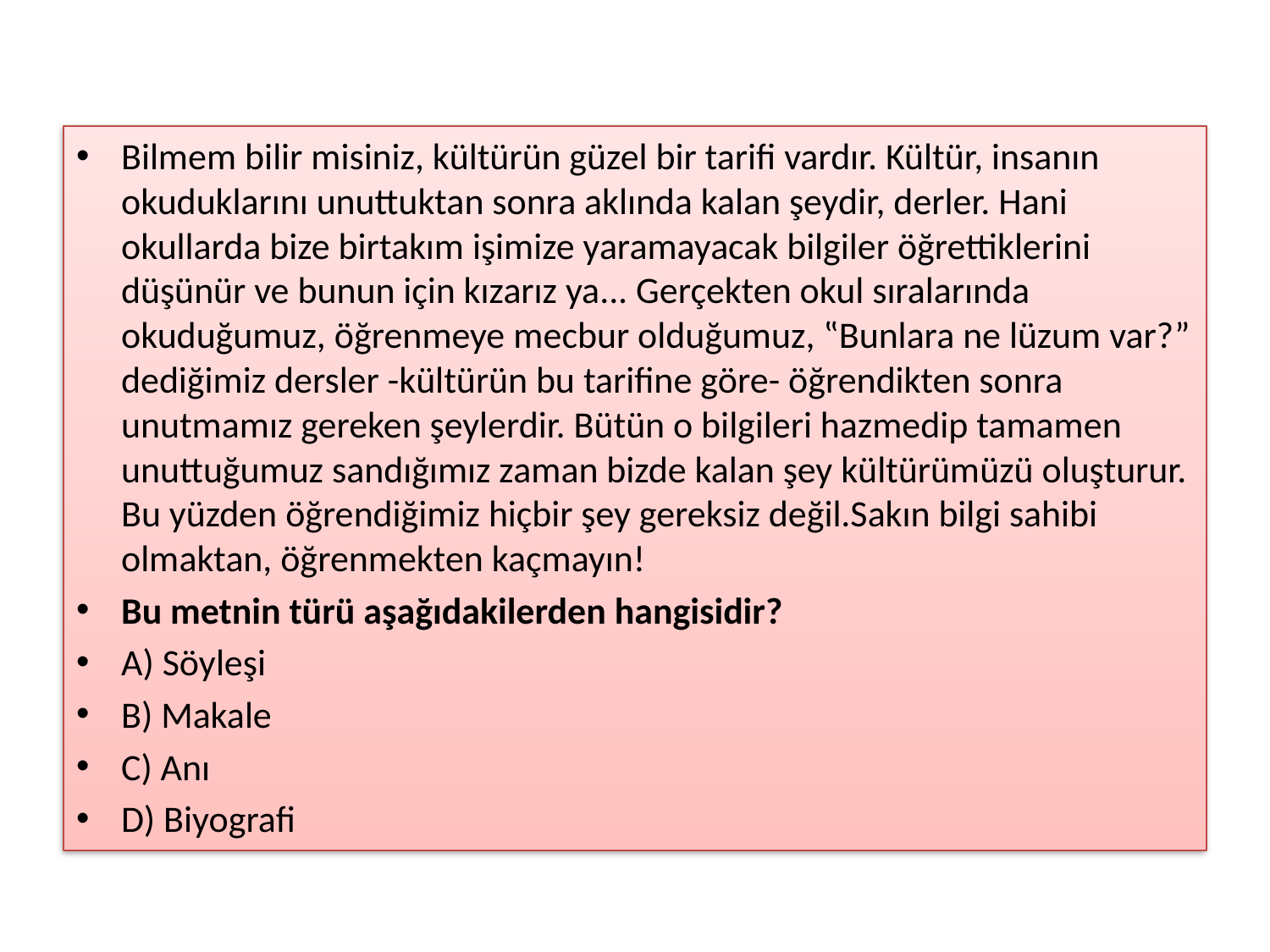

#
Bilmem bilir misiniz, kültürün güzel bir tarifi vardır. Kültür, insanın okuduklarını unuttuktan sonra aklında kalan şeydir, derler. Hani okullarda bize birtakım işimize yaramayacak bilgiler öğrettiklerini düşünür ve bunun için kızarız ya... Gerçekten okul sıralarında okuduğumuz, öğrenmeye mecbur olduğumuz, ‟Bunlara ne lüzum var?” dediğimiz dersler -kültürün bu tarifine göre- öğrendikten sonra unutmamız gereken şeylerdir. Bütün o bilgileri hazmedip tamamen unuttuğumuz sandığımız zaman bizde kalan şey kültürümüzü oluşturur. Bu yüzden öğrendiğimiz hiçbir şey gereksiz değil.Sakın bilgi sahibi olmaktan, öğrenmekten kaçmayın!
Bu metnin türü aşağıdakilerden hangisidir?
A) Söyleşi
B) Makale
C) Anı
D) Biyografi